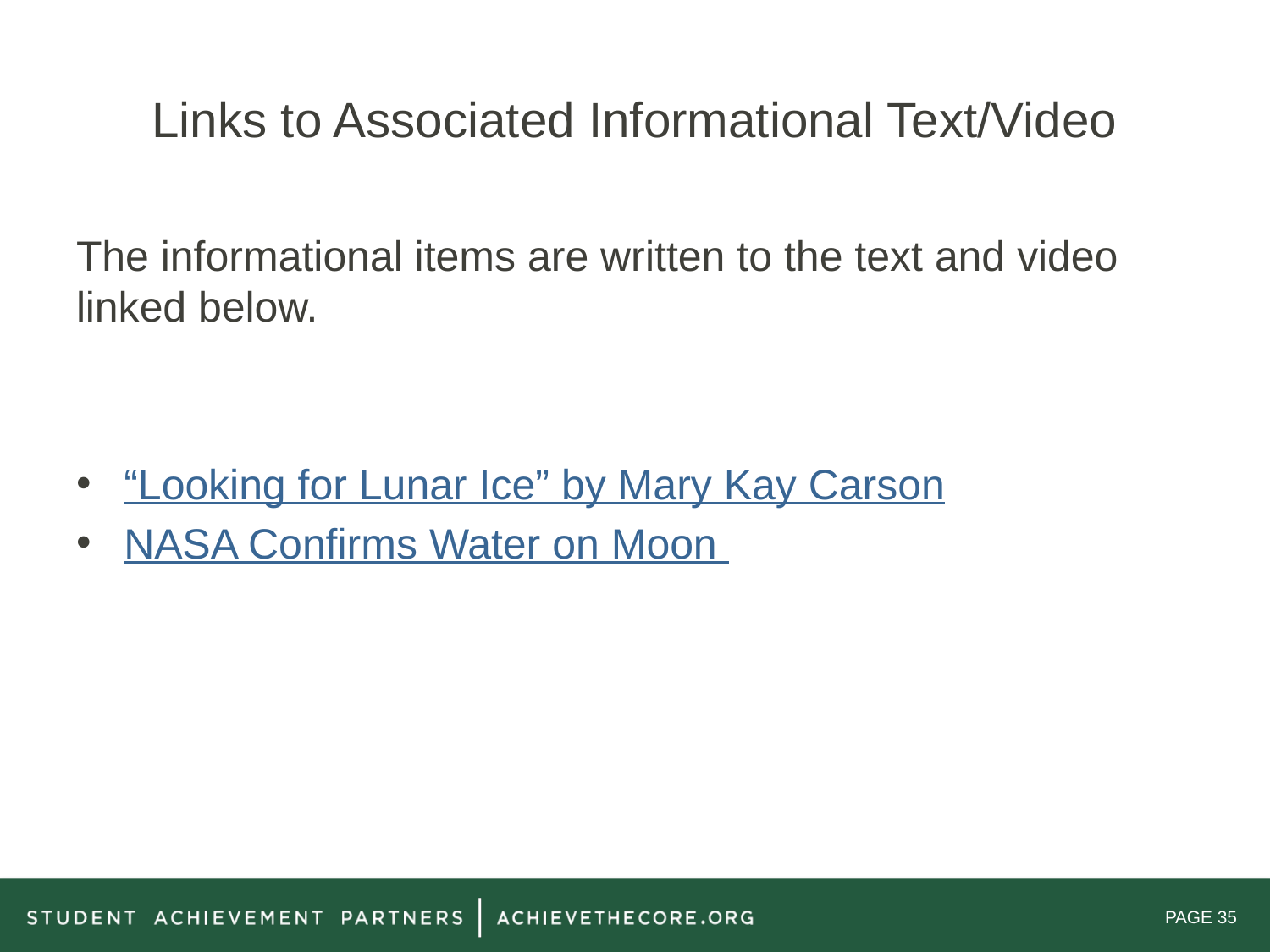

# Links to Associated Informational Text/Video
The informational items are written to the text and video linked below.

“Looking for Lunar Ice” by Mary Kay Carson
NASA Confirms Water on Moon